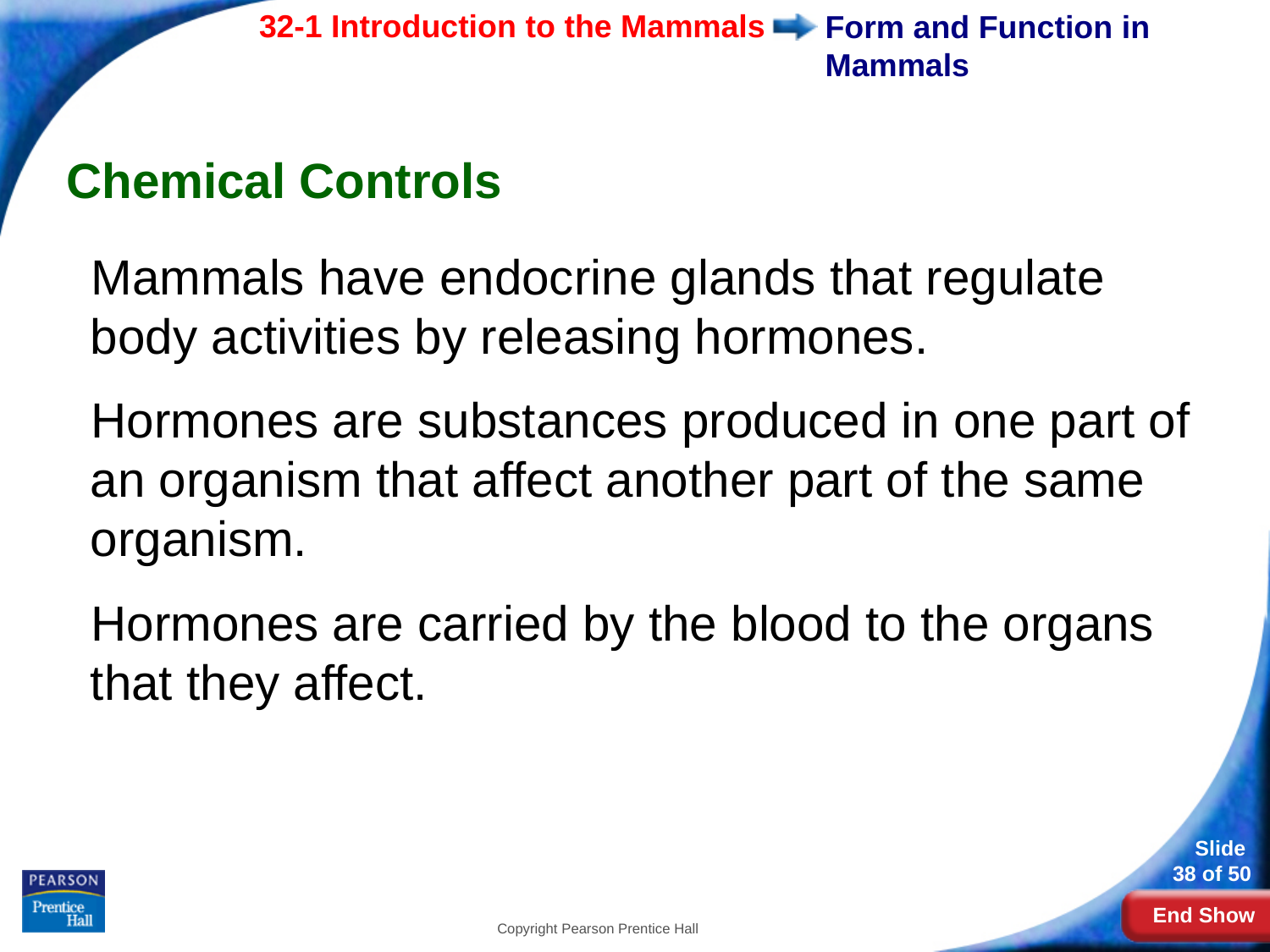

# Form and Function in Mammals
Chemical Controls
Mammals have endocrine glands that regulate body activities by releasing hormones.
Hormones are substances produced in one part of an organism that affect another part of the same organism.
Hormones are carried by the blood to the organs that they affect.
Copyright Pearson Prentice Hall